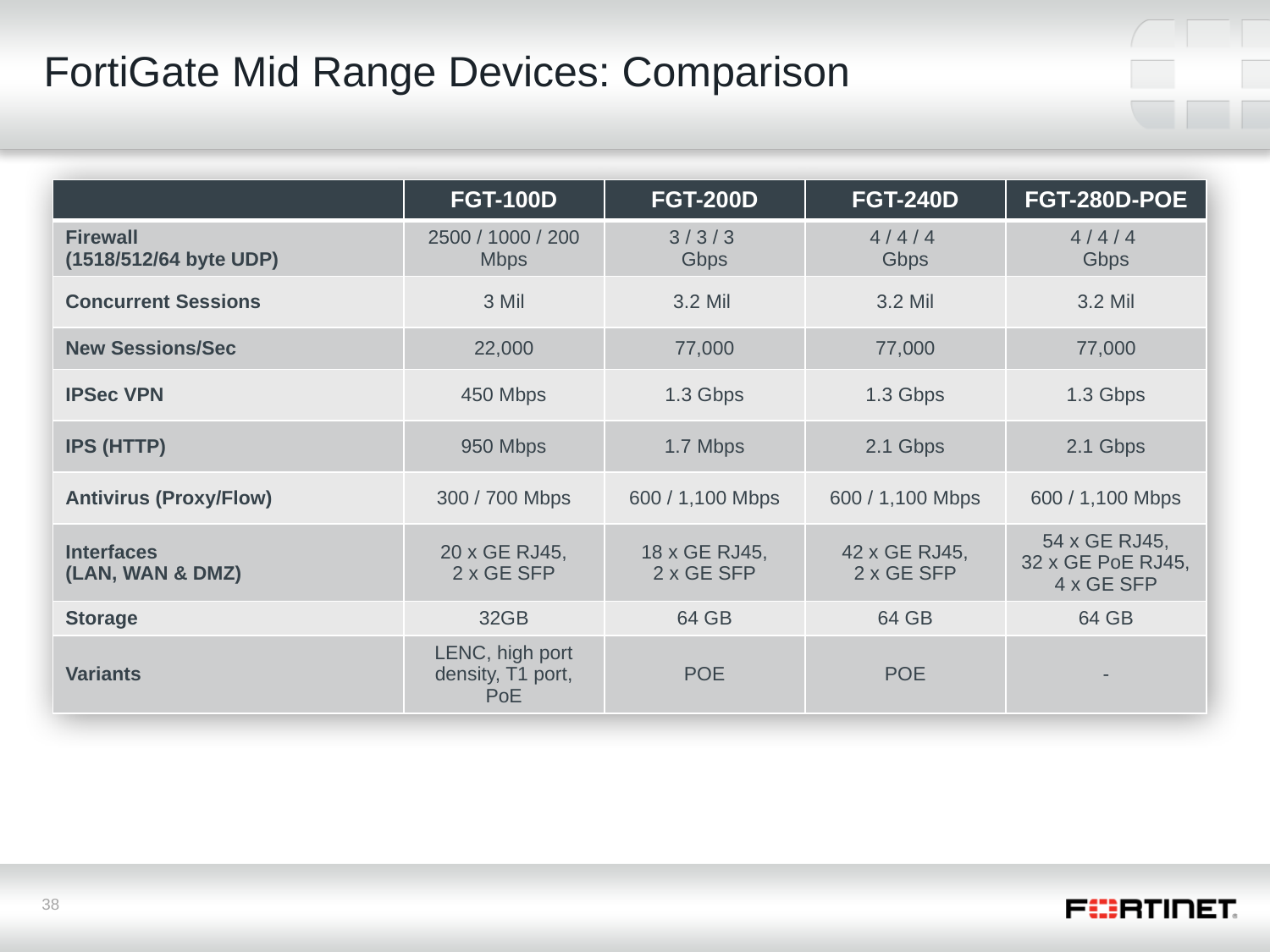

# FortiGate Mid Range Devices: Comparison
|  | FGT-100D | FGT-200D | FGT-240D | FGT-280D-POE |
| --- | --- | --- | --- | --- |
| Firewall (1518/512/64 byte UDP) | 2500 / 1000 / 200 Mbps | 3 / 3 / 3 Gbps | 4 / 4 / 4 Gbps | 4 / 4 / 4 Gbps |
| Concurrent Sessions | 3 Mil | 3.2 Mil | 3.2 Mil | 3.2 Mil |
| New Sessions/Sec | 22,000 | 77,000 | 77,000 | 77,000 |
| IPSec VPN | 450 Mbps | 1.3 Gbps | 1.3 Gbps | 1.3 Gbps |
| IPS (HTTP) | 950 Mbps | 1.7 Mbps | 2.1 Gbps | 2.1 Gbps |
| Antivirus (Proxy/Flow) | 300 / 700 Mbps | 600 / 1,100 Mbps | 600 / 1,100 Mbps | 600 / 1,100 Mbps |
| Interfaces (LAN, WAN & DMZ) | 20 x GE RJ45, 2 x GE SFP | 18 x GE RJ45, 2 x GE SFP | 42 x GE RJ45, 2 x GE SFP | 54 x GE RJ45, 32 x GE PoE RJ45, 4 x GE SFP |
| Storage | 32GB | 64 GB | 64 GB | 64 GB |
| Variants | LENC, high port density, T1 port, PoE | POE | POE | - |